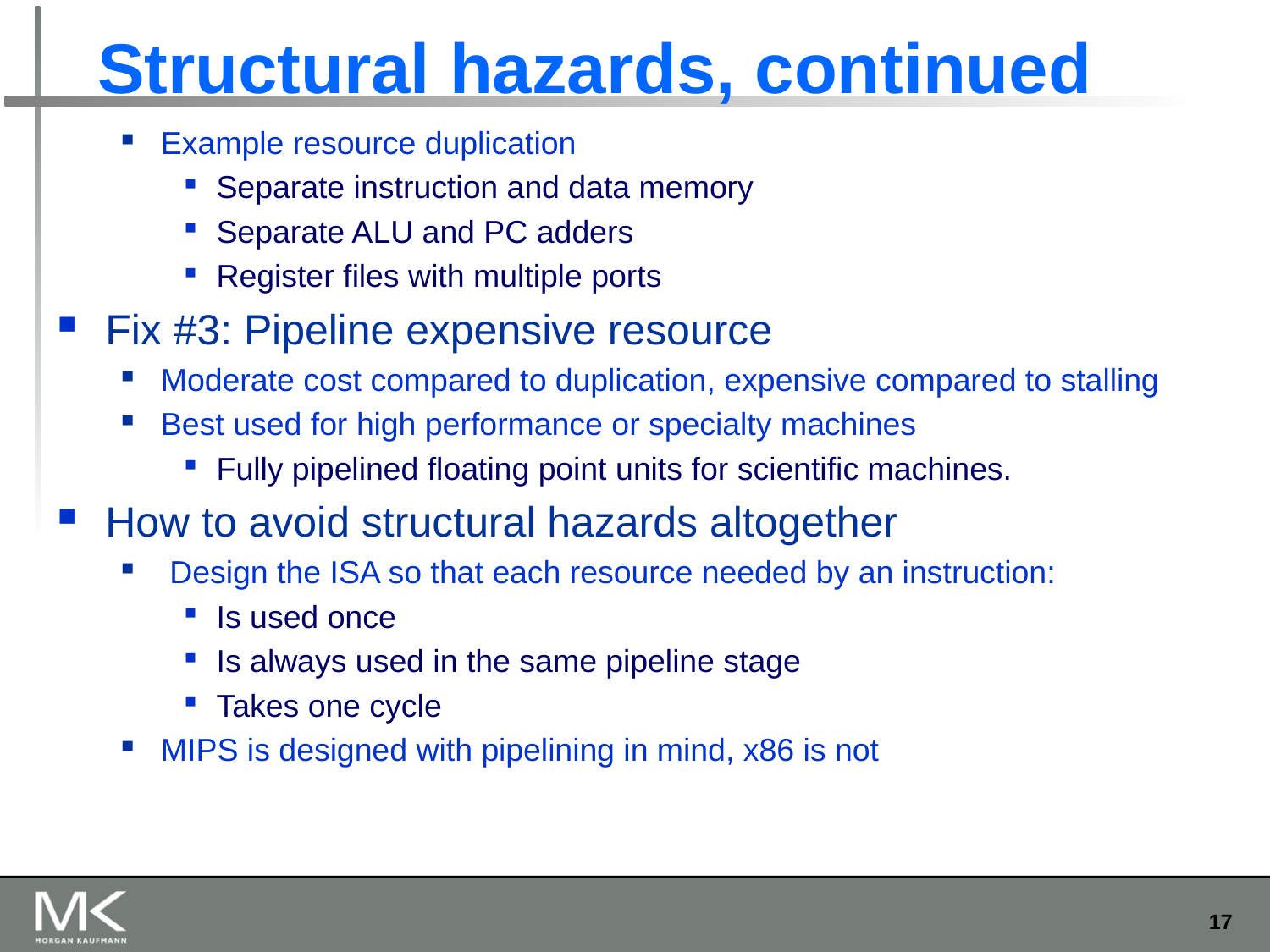

# Structural hazards, continued
Example resource duplication
Separate instruction and data memory
Separate ALU and PC adders
Register files with multiple ports
Fix #3: Pipeline expensive resource
Moderate cost compared to duplication, expensive compared to stalling
Best used for high performance or specialty machines
Fully pipelined floating point units for scientific machines.
How to avoid structural hazards altogether
 Design the ISA so that each resource needed by an instruction:
Is used once
Is always used in the same pipeline stage
Takes one cycle
MIPS is designed with pipelining in mind, x86 is not